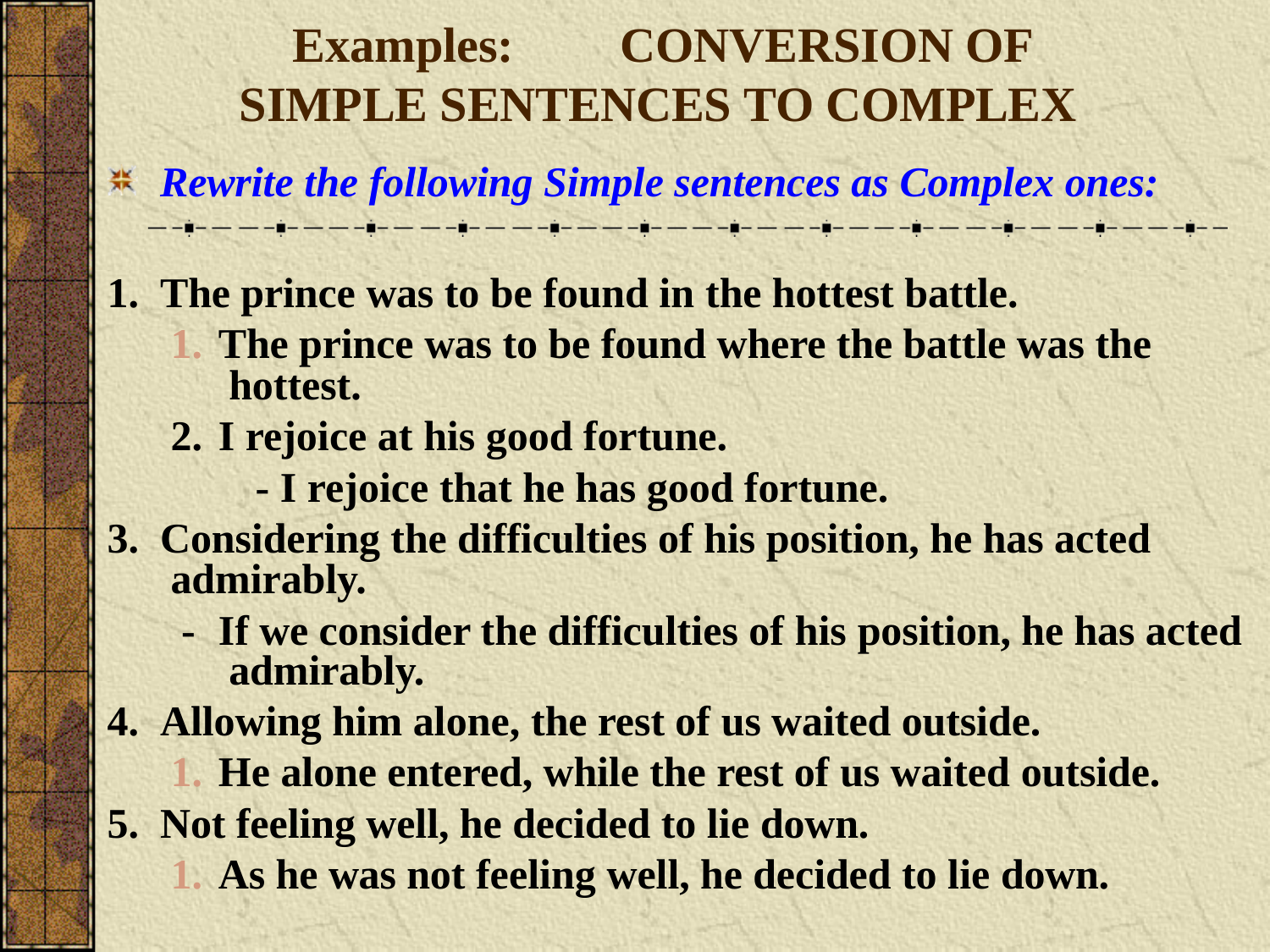

# Examples:	CONVERSION OF  SIMPLE SENTENCES TO COMPLEX
Rewrite the following Simple sentences as Complex ones:

The prince was to be found in the hottest battle.
The prince was to be found where the battle was the  hottest.
I rejoice at his good fortune.
- I rejoice that he has good fortune.
Considering the difficulties of his position, he has acted  admirably.
-	If we consider the difficulties of his position, he has acted  admirably.
Allowing him alone, the rest of us waited outside.
He alone entered, while the rest of us waited outside.
Not feeling well, he decided to lie down.
As he was not feeling well, he decided to lie down.